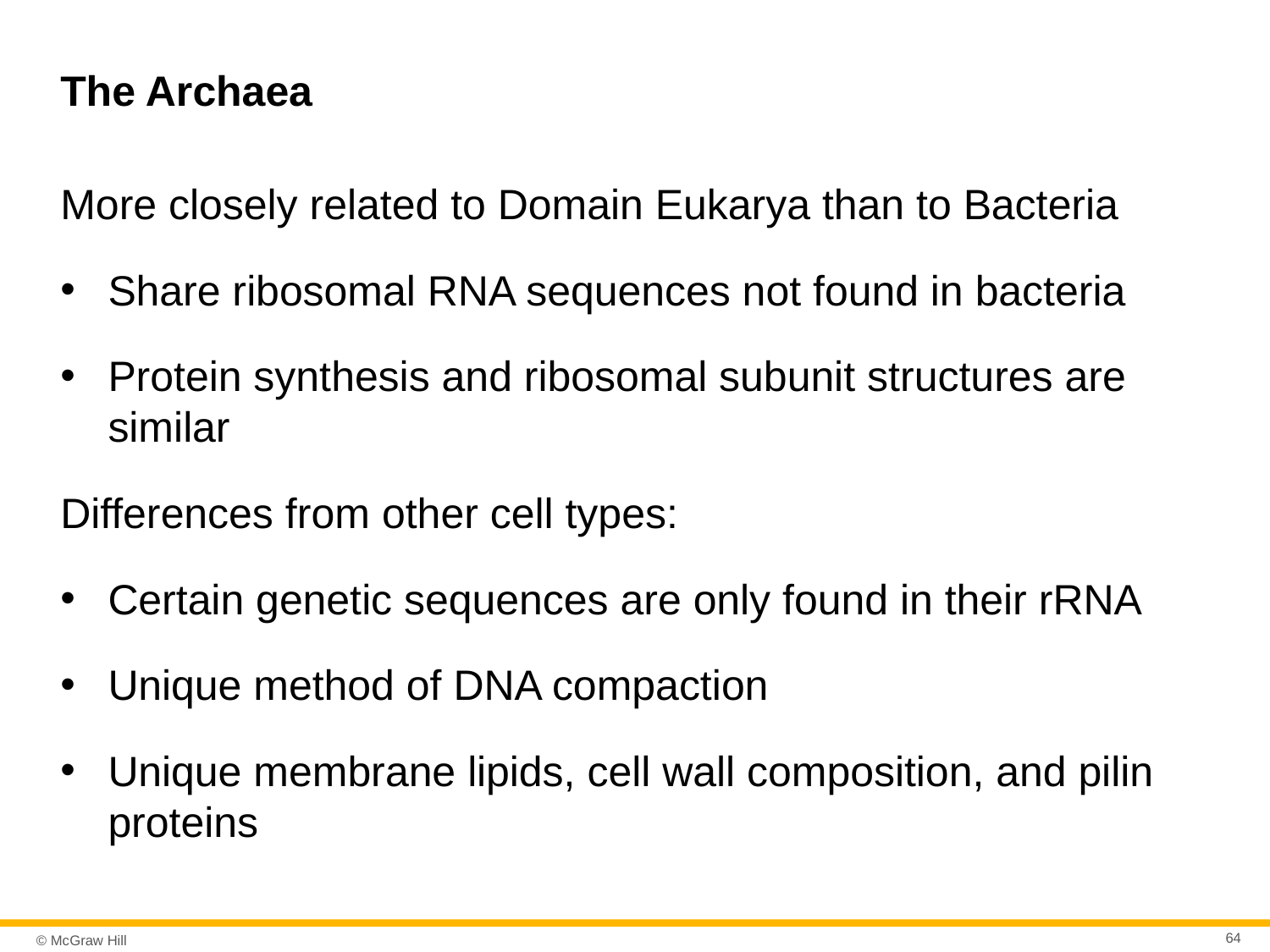

# The Archaea
More closely related to Domain Eukarya than to Bacteria
Share ribosomal RNA sequences not found in bacteria
Protein synthesis and ribosomal subunit structures are similar
Differences from other cell types:
Certain genetic sequences are only found in their rRNA
Unique method of DNA compaction
Unique membrane lipids, cell wall composition, and pilin proteins